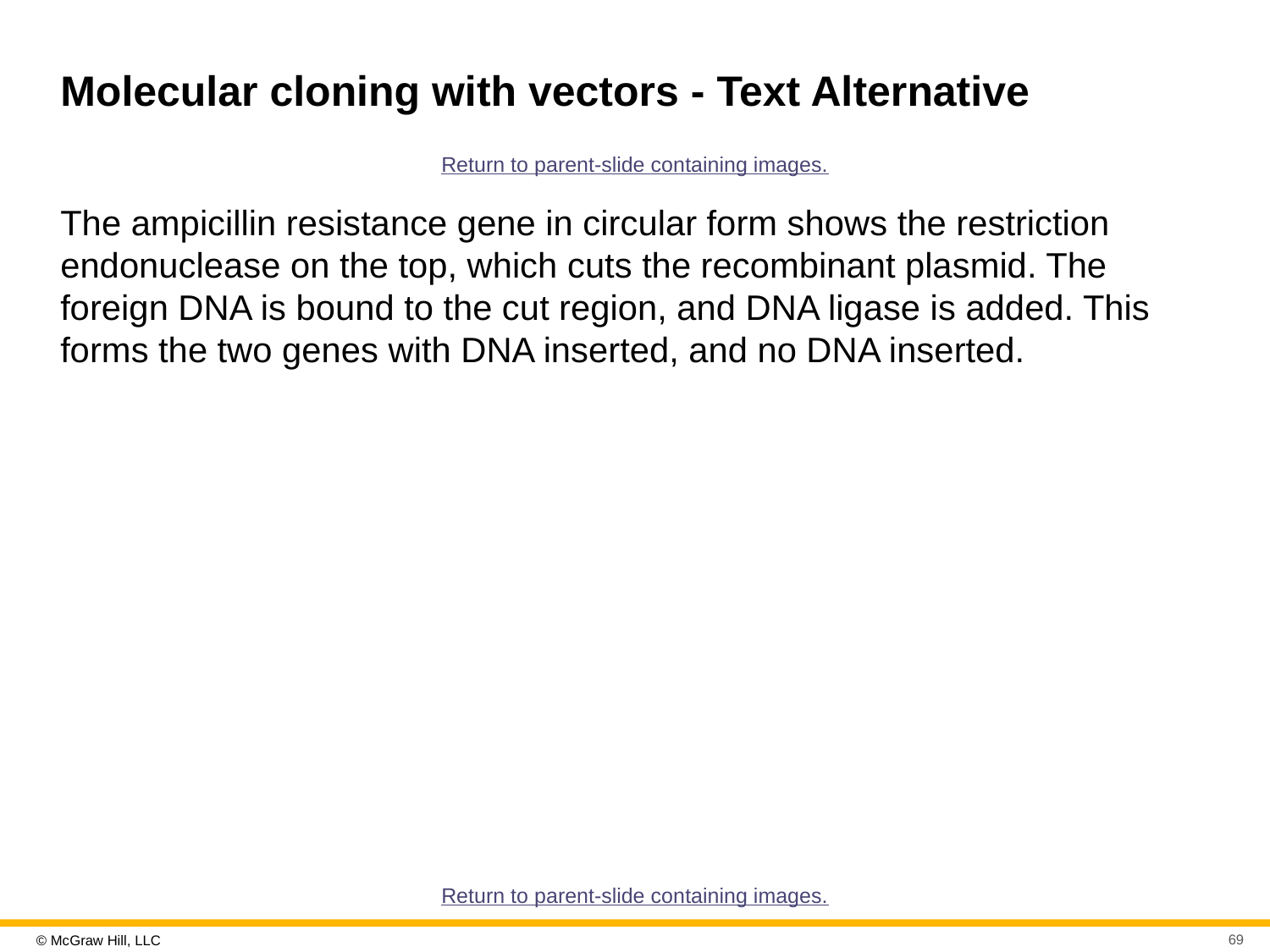

# Molecular cloning with vectors - Text Alternative
Return to parent-slide containing images.
The ampicillin resistance gene in circular form shows the restriction endonuclease on the top, which cuts the recombinant plasmid. The foreign DNA is bound to the cut region, and DNA ligase is added. This forms the two genes with DNA inserted, and no DNA inserted.
Return to parent-slide containing images.
69